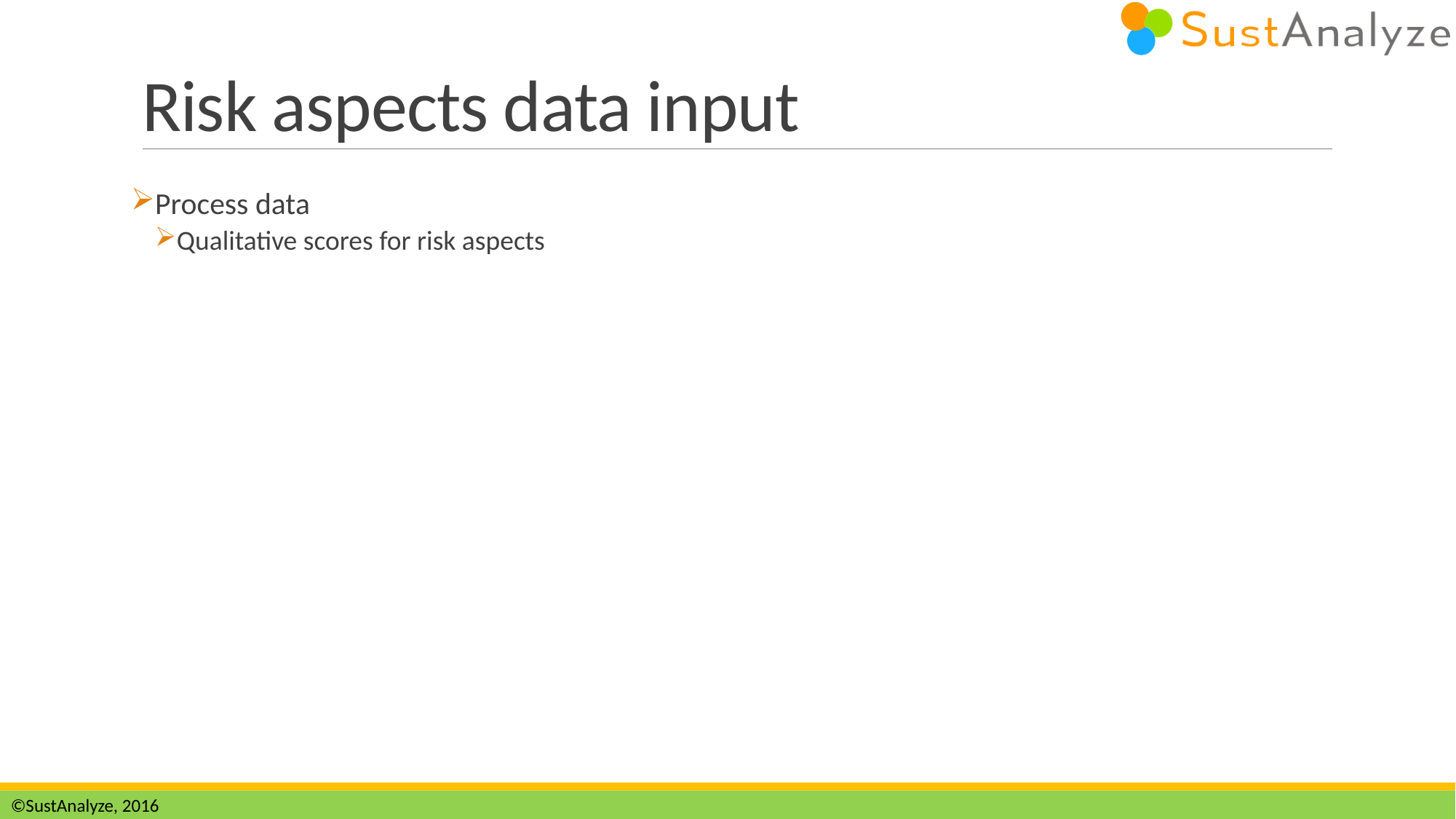

# Risk aspects data input
Process data
Qualitative scores for risk aspects